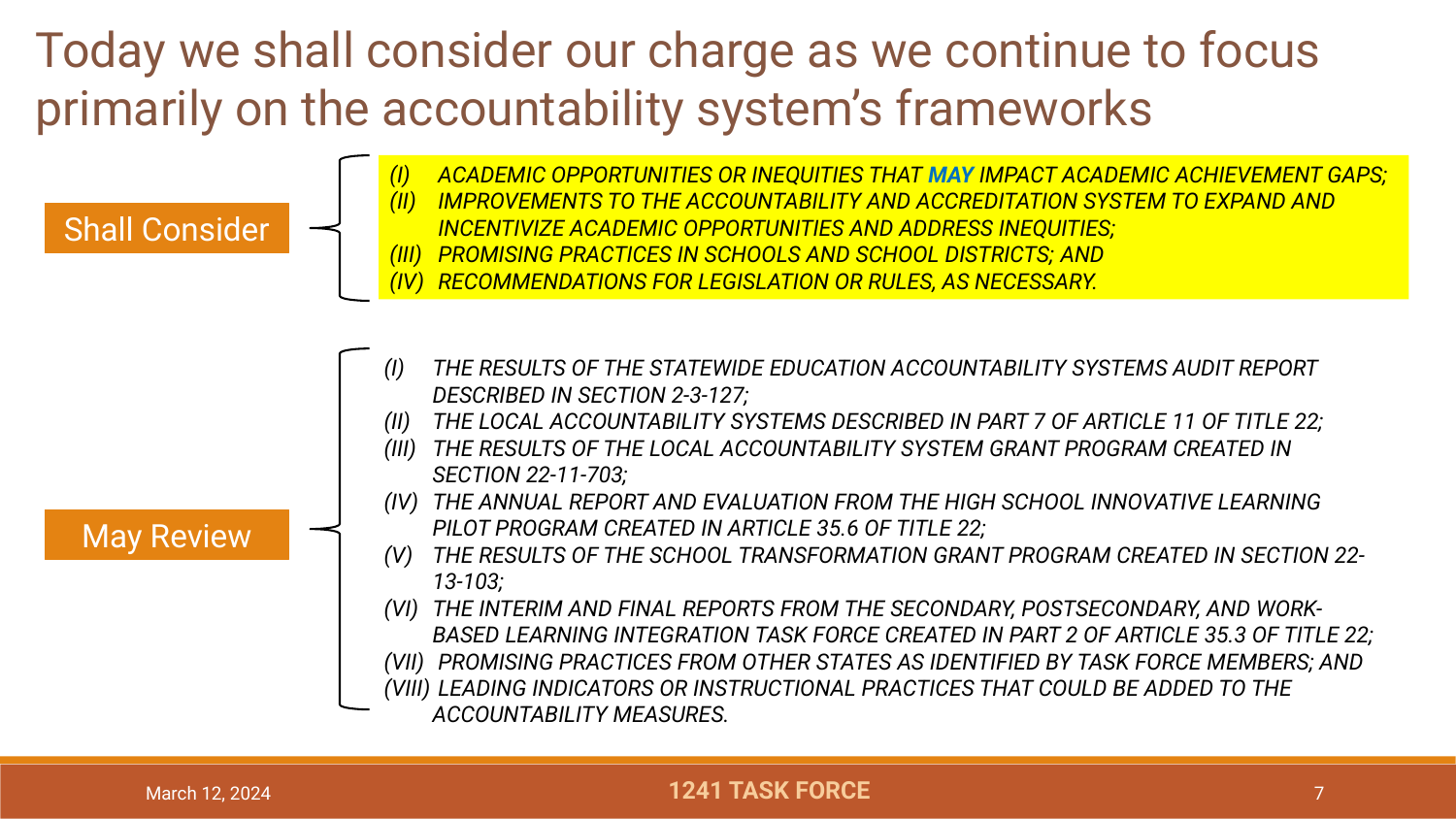

Today we shall consider our charge as we continue to focus primarily on the accountability system’s frameworks
ACADEMIC OPPORTUNITIES OR INEQUITIES THAT MAY IMPACT ACADEMIC ACHIEVEMENT GAPS;
IMPROVEMENTS TO THE ACCOUNTABILITY AND ACCREDITATION SYSTEM TO EXPAND AND INCENTIVIZE ACADEMIC OPPORTUNITIES AND ADDRESS INEQUITIES;
PROMISING PRACTICES IN SCHOOLS AND SCHOOL DISTRICTS; AND
RECOMMENDATIONS FOR LEGISLATION OR RULES, AS NECESSARY.

Shall Consider
THE RESULTS OF THE STATEWIDE EDUCATION ACCOUNTABILITY SYSTEMS AUDIT REPORT DESCRIBED IN SECTION 2-3-127;
THE LOCAL ACCOUNTABILITY SYSTEMS DESCRIBED IN PART 7 OF ARTICLE 11 OF TITLE 22;
THE RESULTS OF THE LOCAL ACCOUNTABILITY SYSTEM GRANT PROGRAM CREATED IN SECTION 22-11-703;
THE ANNUAL REPORT AND EVALUATION FROM THE HIGH SCHOOL INNOVATIVE LEARNING PILOT PROGRAM CREATED IN ARTICLE 35.6 OF TITLE 22;
THE RESULTS OF THE SCHOOL TRANSFORMATION GRANT PROGRAM CREATED IN SECTION 22-13-103;
THE INTERIM AND FINAL REPORTS FROM THE SECONDARY, POSTSECONDARY, AND WORK-BASED LEARNING INTEGRATION TASK FORCE CREATED IN PART 2 OF ARTICLE 35.3 OF TITLE 22;
 PROMISING PRACTICES FROM OTHER STATES AS IDENTIFIED BY TASK FORCE MEMBERS; AND
 LEADING INDICATORS OR INSTRUCTIONAL PRACTICES THAT COULD BE ADDED TO THE ACCOUNTABILITY MEASURES.

May Review
1241 TASK FORCE
March 12, 2024
7